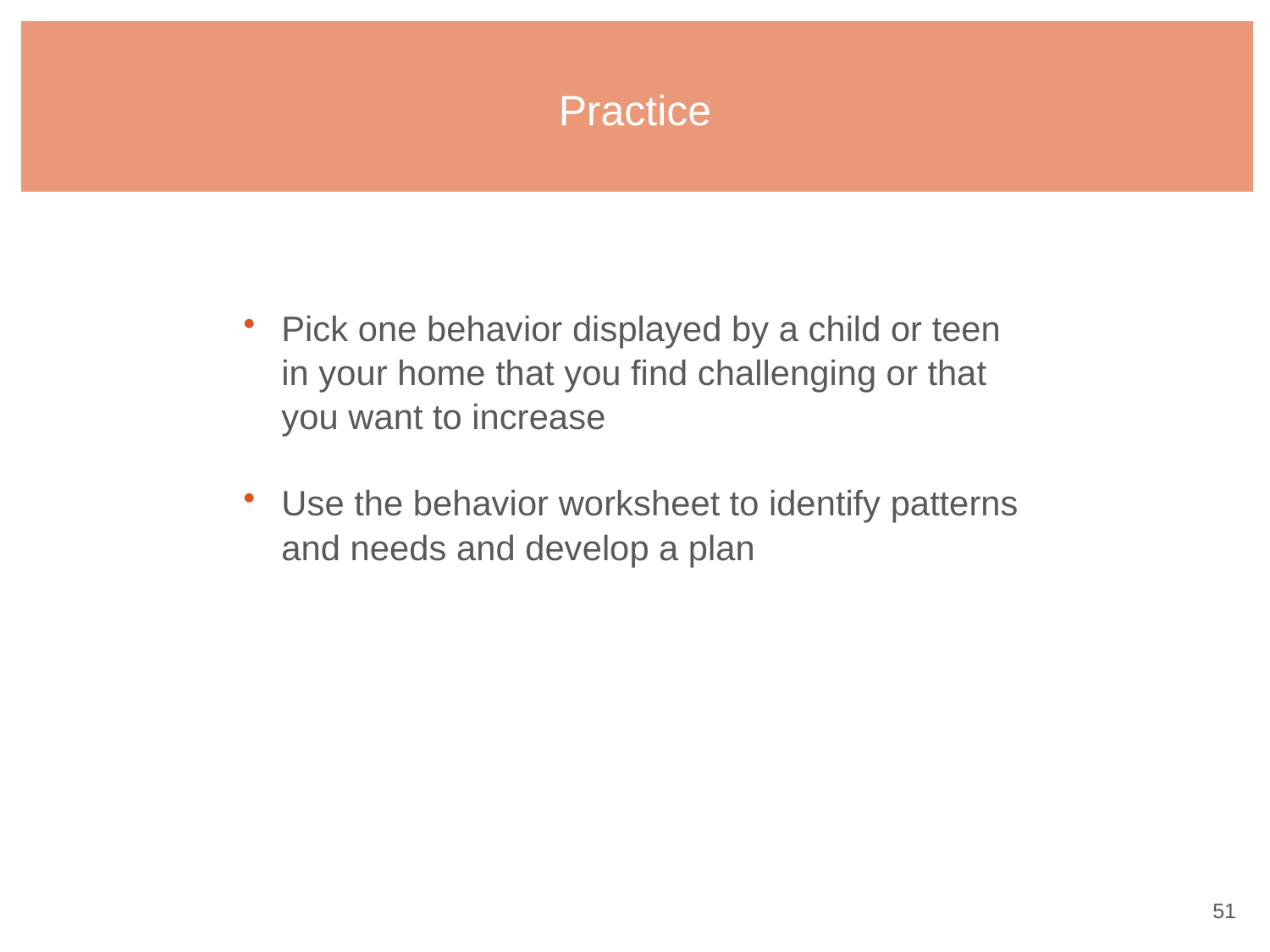

# Practice
Pick one behavior displayed by a child or teen in your home that you find challenging or that you want to increase
Use the behavior worksheet to identify patterns and needs and develop a plan
51